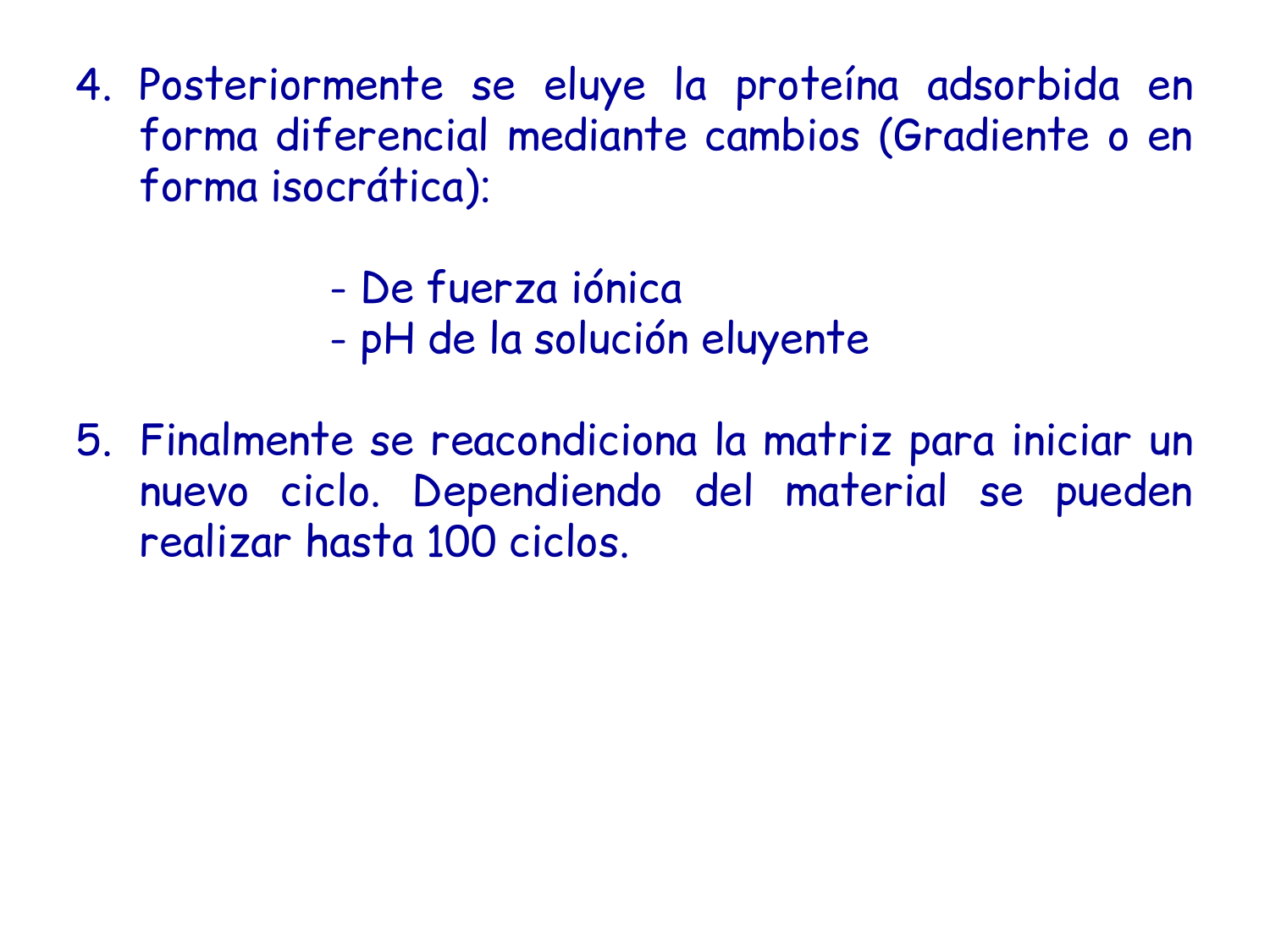

Posteriormente se eluye la proteína adsorbida en forma diferencial mediante cambios (Gradiente o en forma isocrática):

		- De fuerza iónica
		- pH de la solución eluyente

5.	Finalmente se reacondiciona la matriz para iniciar un nuevo ciclo. Dependiendo del material se pueden realizar hasta 100 ciclos.